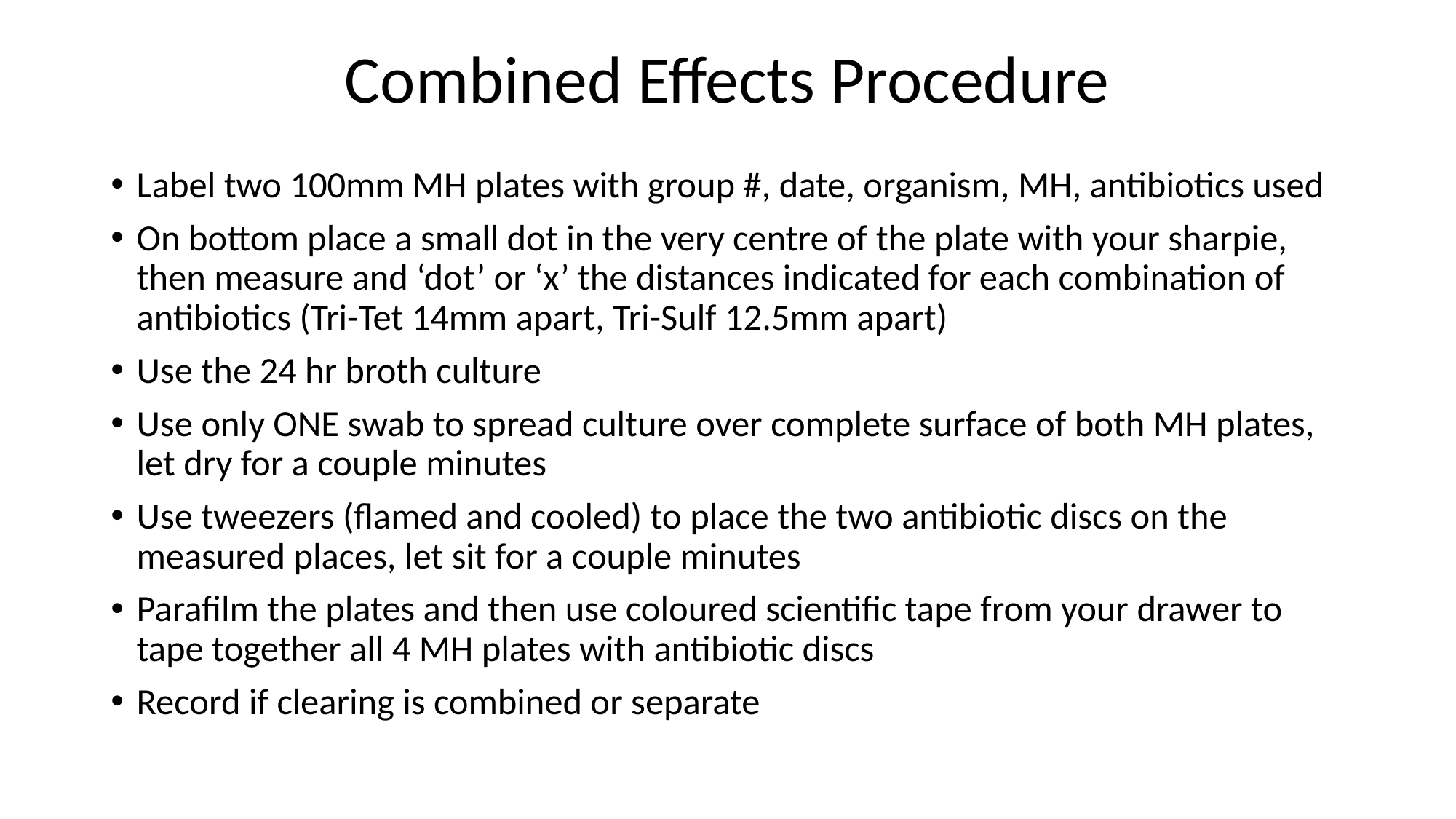

# Combined Effects Procedure
Label two 100mm MH plates with group #, date, organism, MH, antibiotics used
On bottom place a small dot in the very centre of the plate with your sharpie, then measure and ‘dot’ or ‘x’ the distances indicated for each combination of antibiotics (Tri-Tet 14mm apart, Tri-Sulf 12.5mm apart)
Use the 24 hr broth culture
Use only ONE swab to spread culture over complete surface of both MH plates, let dry for a couple minutes
Use tweezers (flamed and cooled) to place the two antibiotic discs on the measured places, let sit for a couple minutes
Parafilm the plates and then use coloured scientific tape from your drawer to tape together all 4 MH plates with antibiotic discs
Record if clearing is combined or separate